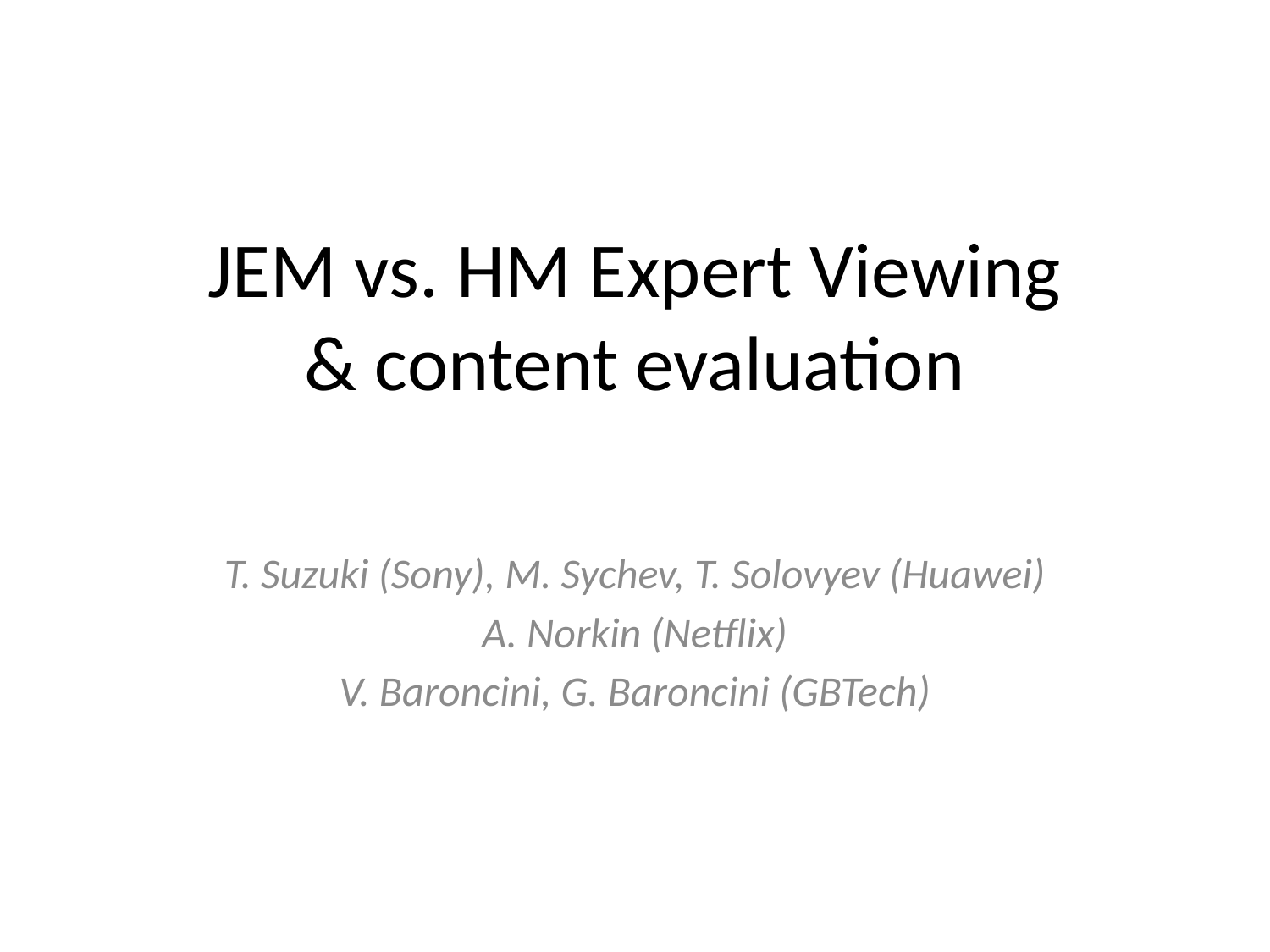

# JEM vs. HM Expert Viewing & content evaluation
T. Suzuki (Sony), M. Sychev, T. Solovyev (Huawei)
A. Norkin (Netflix)
V. Baroncini, G. Baroncini (GBTech)